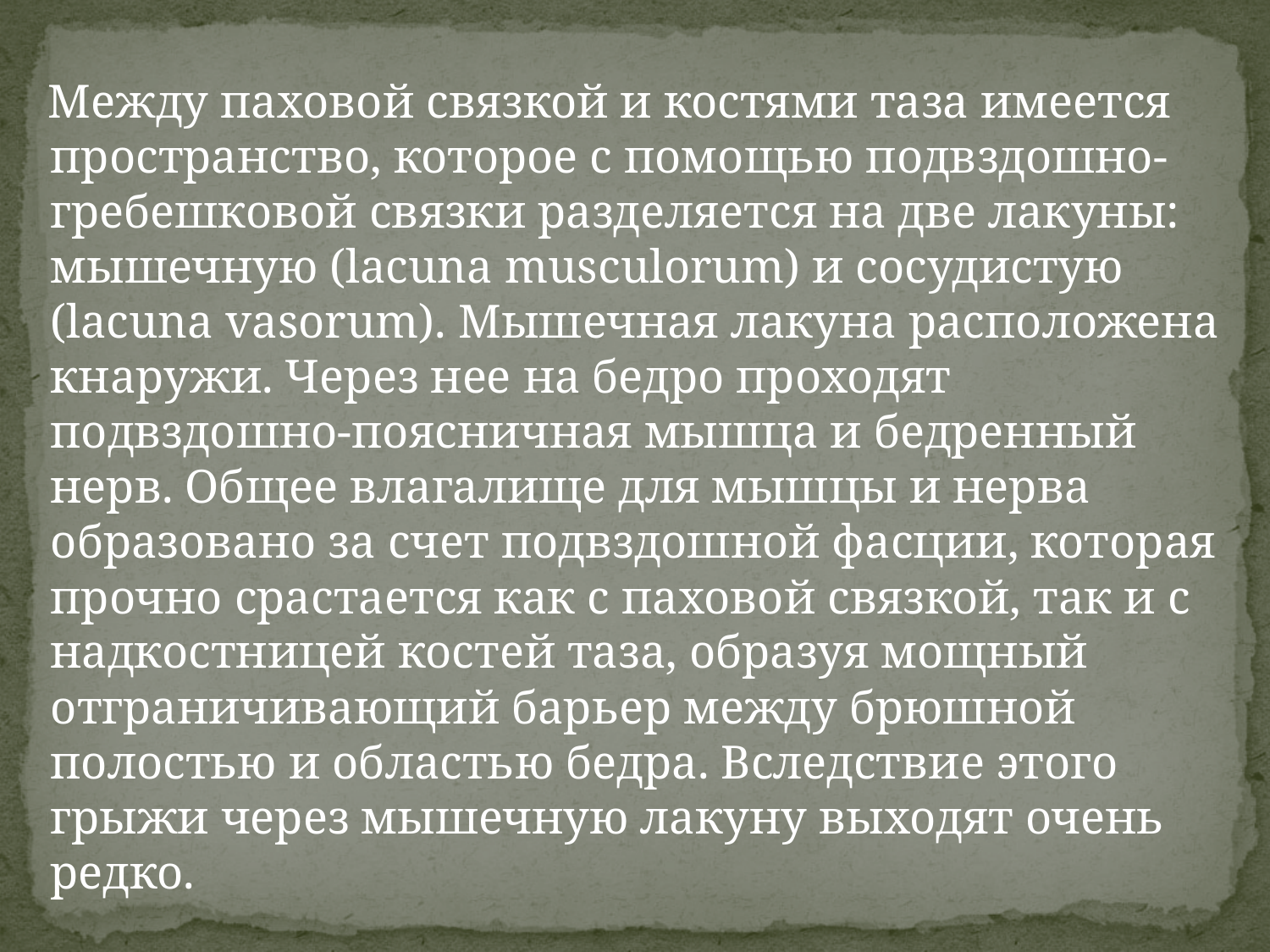

Между паховой связкой и костями таза имеется пространство, которое с помощью подвздошно-гребешковой связки разделяется на две лакуны: мышечную (lacuna musculorum) и сосудистую (lacuna vasorum). Мышечная лакуна расположена кнаружи. Через нее на бедро проходят подвздошно-поясничная мышца и бедренный нерв. Общее влагалище для мышцы и нерва образовано за счет подвздошной фасции, которая прочно срастается как с паховой связкой, так и с надкостницей костей таза, образуя мощный отграничивающий барьер между брюшной полостью и областью бедра. Вследствие этого грыжи через мышечную лакуну выходят очень редко.